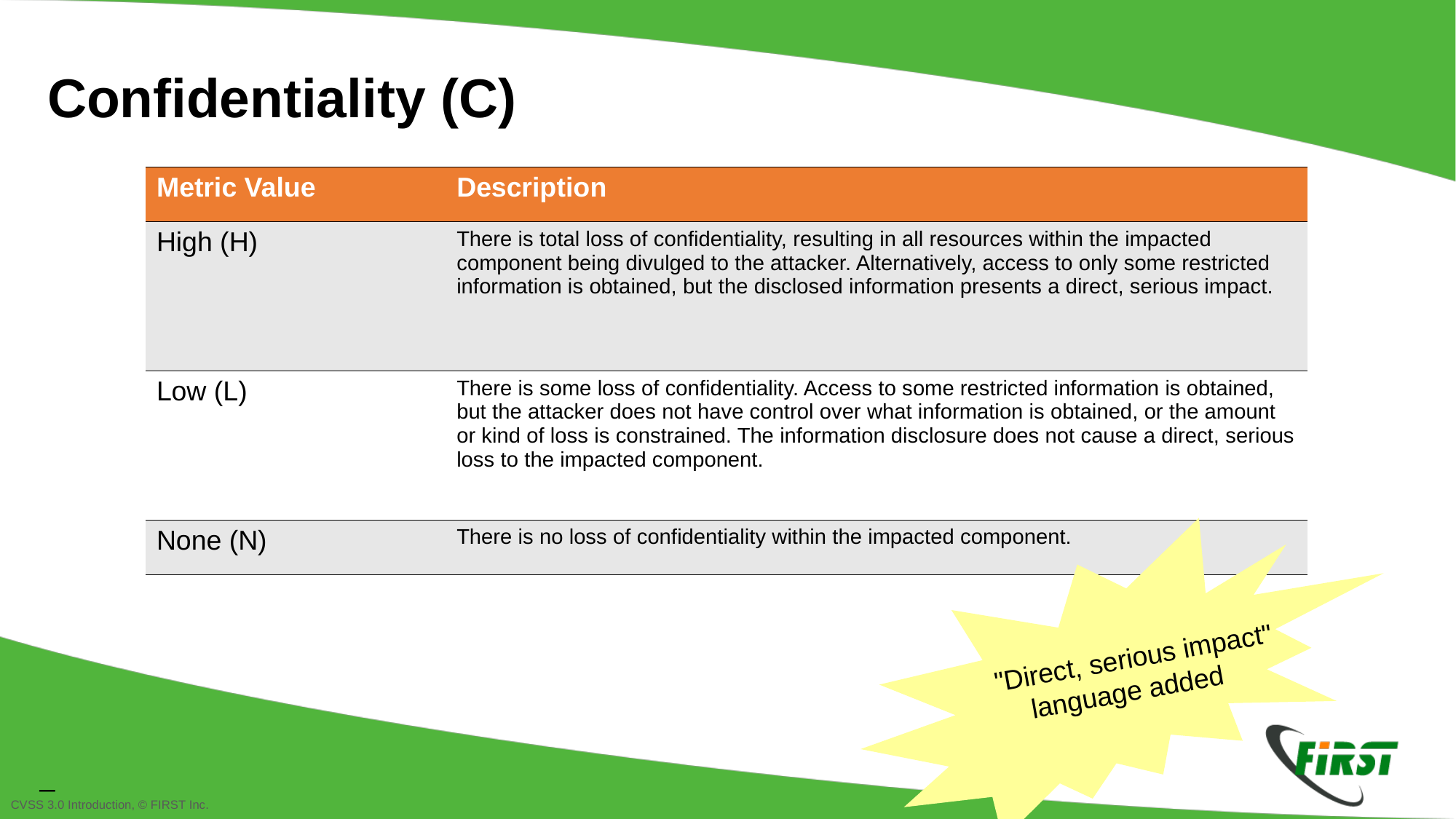

Confidentiality (C)
| Metric Value | Description |
| --- | --- |
| High (H) | There is total loss of confidentiality, resulting in all resources within the impacted component being divulged to the attacker. Alternatively, access to only some restricted information is obtained, but the disclosed information presents a direct, serious impact. |
| Low (L) | There is some loss of confidentiality. Access to some restricted information is obtained, but the attacker does not have control over what information is obtained, or the amount or kind of loss is constrained. The information disclosure does not cause a direct, serious loss to the impacted component. |
| None (N) | There is no loss of confidentiality within the impacted component. |
   "Direct, serious impact"
language added
_